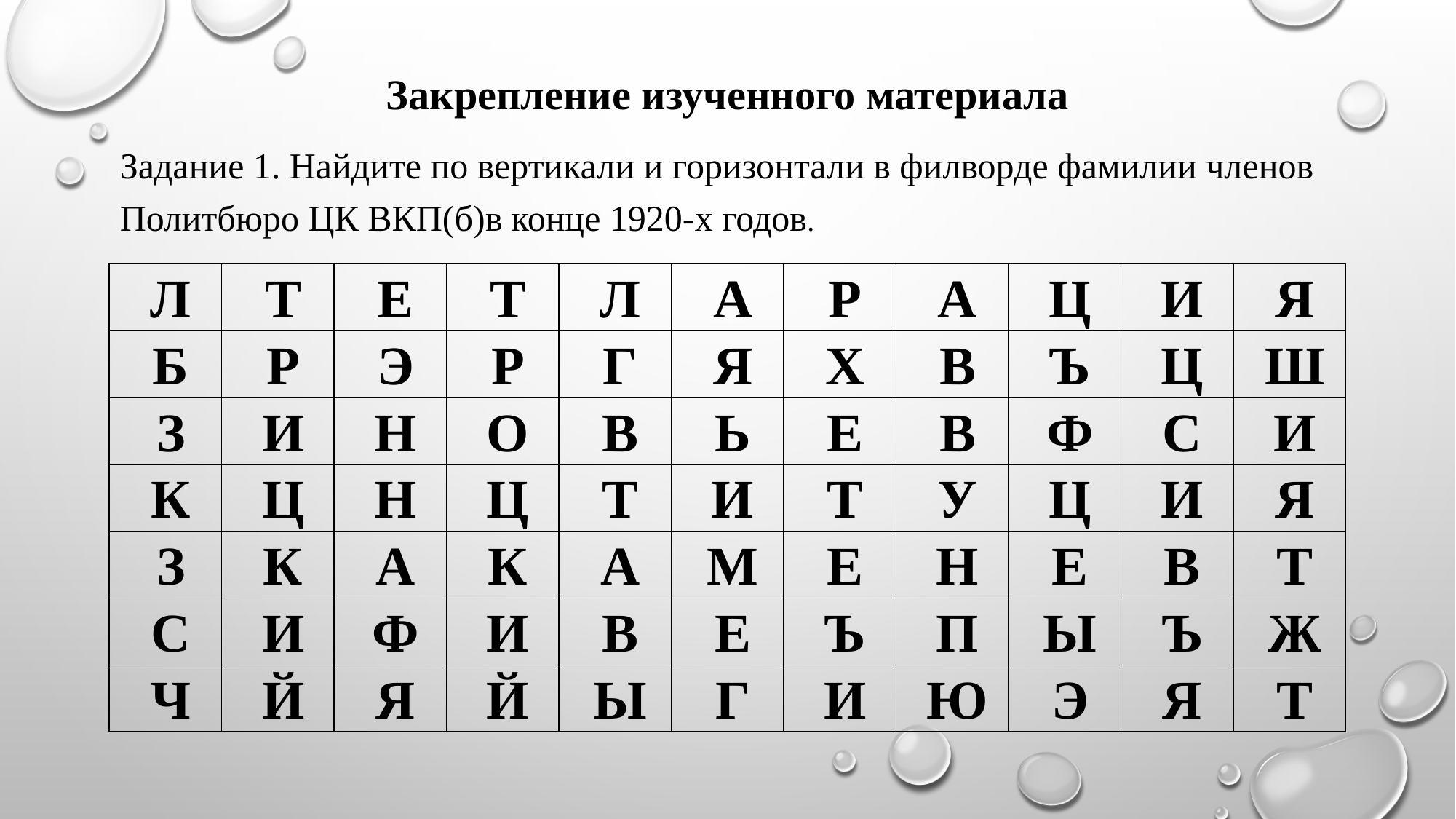

Закрепление изученного материала
Задание 1. Найдите по вертикали и горизонтали в филворде фамилии членов Политбюро ЦК ВКП(б)в конце 1920-х годов.
| Л | Т | Е | Т | Л | А | Р | А | Ц | И | Я |
| --- | --- | --- | --- | --- | --- | --- | --- | --- | --- | --- |
| Б | Р | Э | Р | Г | Я | Х | В | Ъ | Ц | Ш |
| З | И | Н | О | В | Ь | Е | В | Ф | С | И |
| К | Ц | Н | Ц | Т | И | Т | У | Ц | И | Я |
| З | К | А | К | А | М | Е | Н | Е | В | Т |
| С | И | Ф | И | В | Е | Ъ | П | Ы | Ъ | Ж |
| Ч | Й | Я | Й | Ы | Г | И | Ю | Э | Я | Т |